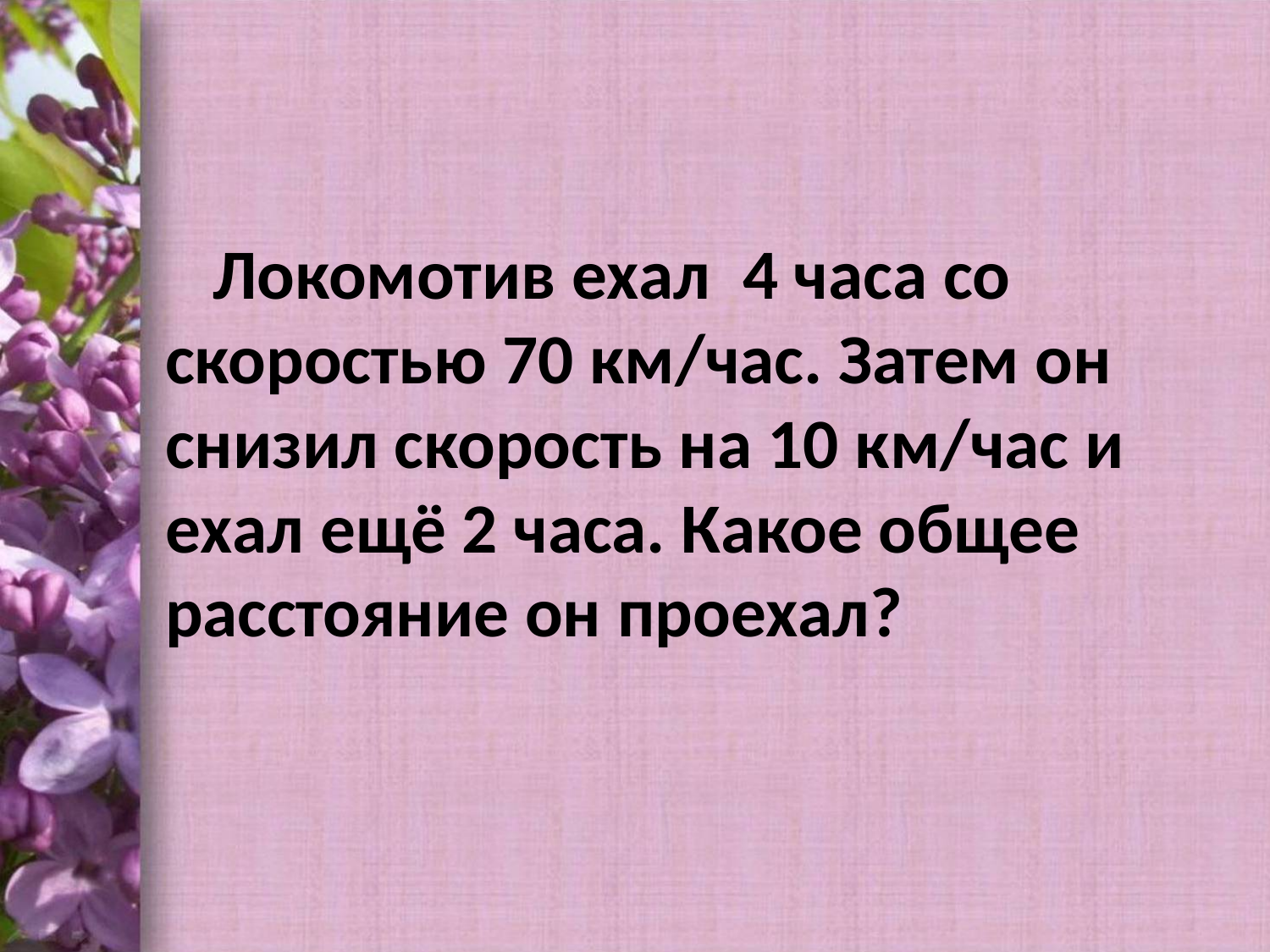

#
      Локомотив ехал  4 часа со скоростью 70 км/час. Затем он снизил скорость на 10 км/час и ехал ещё 2 часа. Какое общее расстояние он проехал?